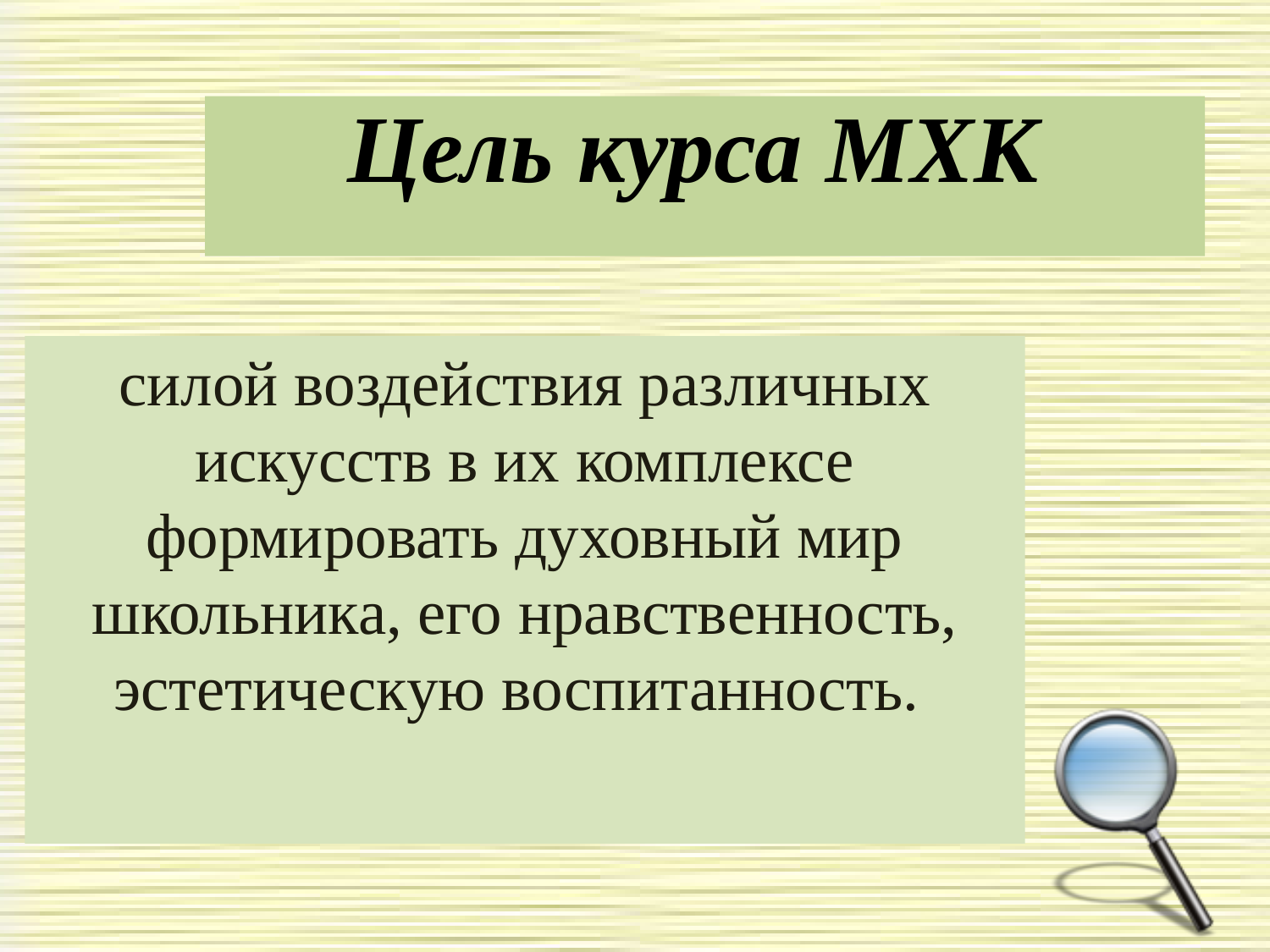

# Цель курса МХК
силой воздействия различных искусств в их комплексе формировать духовный мир школьника, его нравственность, эстетическую воспитанность.